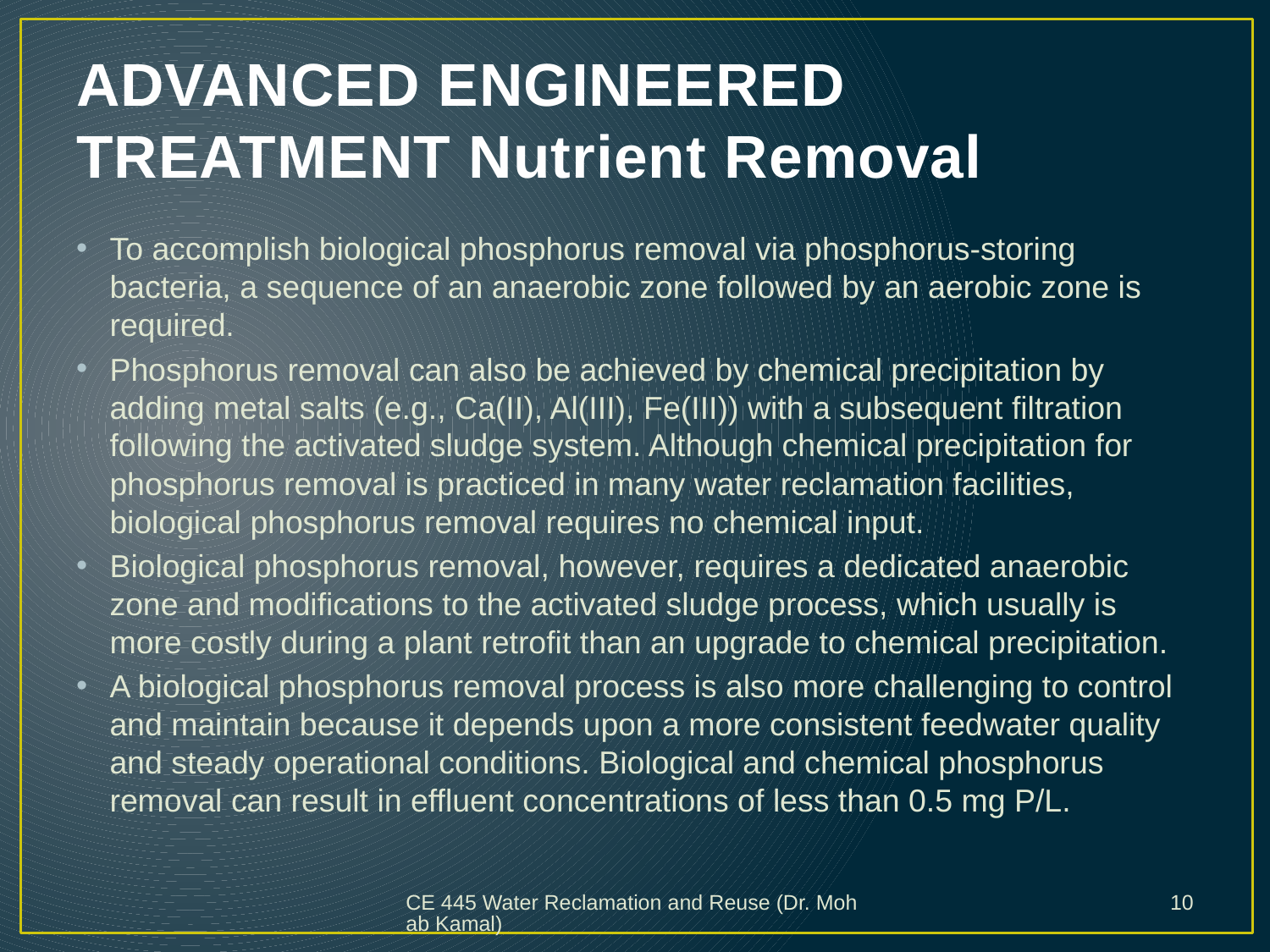

# ADVANCED ENGINEERED TREATMENT Nutrient Removal
To accomplish biological phosphorus removal via phosphorus-storing bacteria, a sequence of an anaerobic zone followed by an aerobic zone is required.
Phosphorus removal can also be achieved by chemical precipitation by adding metal salts (e.g., Ca(II), Al(III), Fe(III)) with a subsequent filtration following the activated sludge system. Although chemical precipitation for phosphorus removal is practiced in many water reclamation facilities, biological phosphorus removal requires no chemical input.
Biological phosphorus removal, however, requires a dedicated anaerobic zone and modifications to the activated sludge process, which usually is more costly during a plant retrofit than an upgrade to chemical precipitation.
A biological phosphorus removal process is also more challenging to control and maintain because it depends upon a more consistent feedwater quality and steady operational conditions. Biological and chemical phosphorus removal can result in effluent concentrations of less than 0.5 mg P/L.
CE 445 Water Reclamation and Reuse (Dr. Mohab Kamal)
10